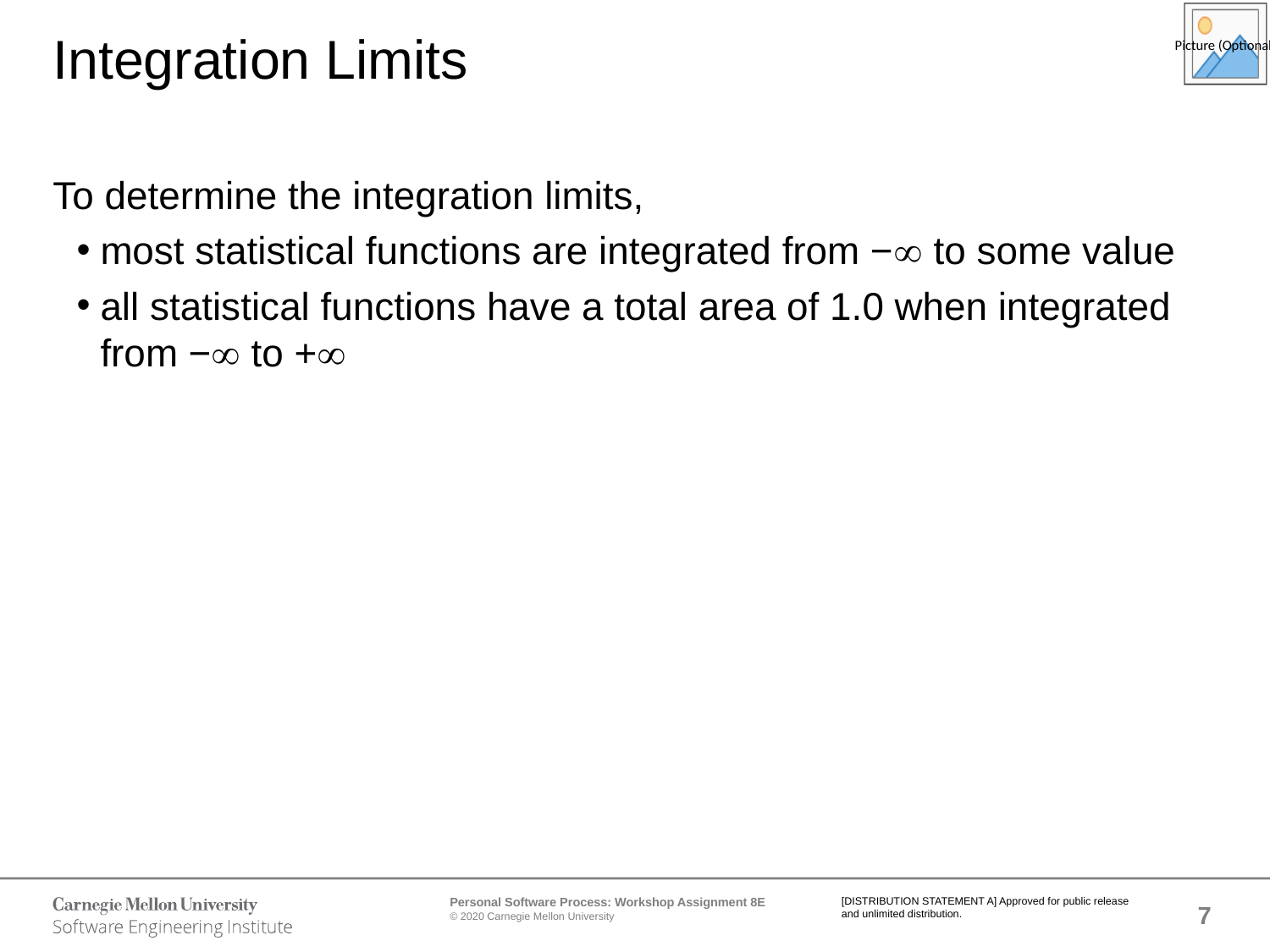

# Integration Limits
To determine the integration limits,
most statistical functions are integrated from −∞ to some value
all statistical functions have a total area of 1.0 when integrated from −∞ to +∞